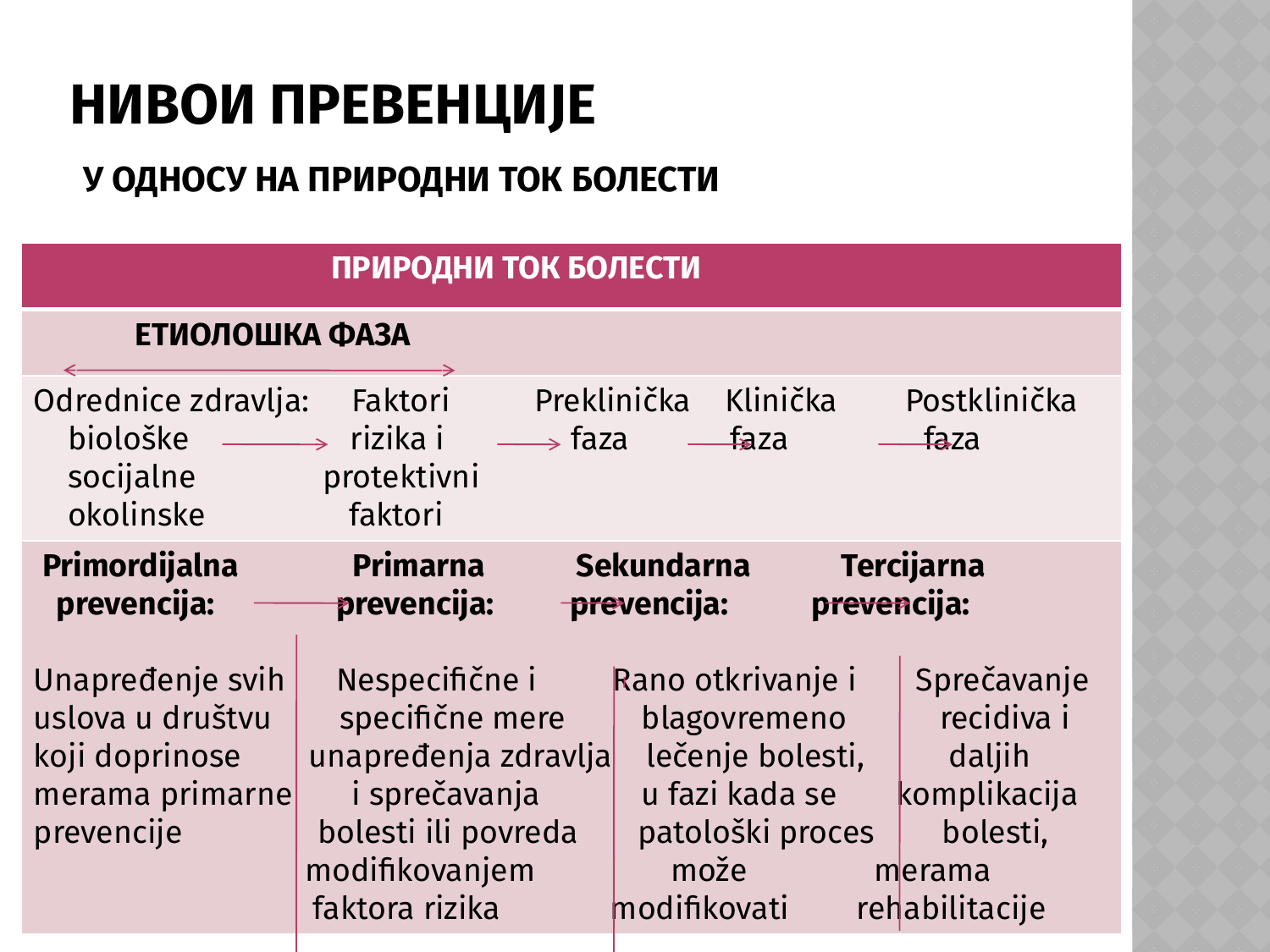

# НИВОИ ПРЕВЕНЦИЈЕ У ОДНОСУ НА ПРИРОДНИ ТОК БОЛЕСТИ
| ПРИРОДНИ ТОК БОЛЕСТИ |
| --- |
| EТИОЛОШКА ФАЗА |
| Odrednice zdravlja: Faktori Preklinička Klinička Postklinička biološke rizika i faza faza faza socijalne protektivni okolinske faktori |
| Primordijalna Primarna Sekundarna Tercijarna prevencija: prevencija: prevencija: prevencija: Unapređenje svih Nespecifične i Rano otkrivanje i Sprečavanje uslova u društvu specifične mere blagovremeno recidiva i koji doprinose unapređenja zdravlja lečenje bolesti, daljih merama primarne i sprečavanja u fazi kada se komplikacija prevencije bolesti ili povreda patološki proces bolesti, modifikovanjem može merama faktora rizika modifikovati rehabilitacije |